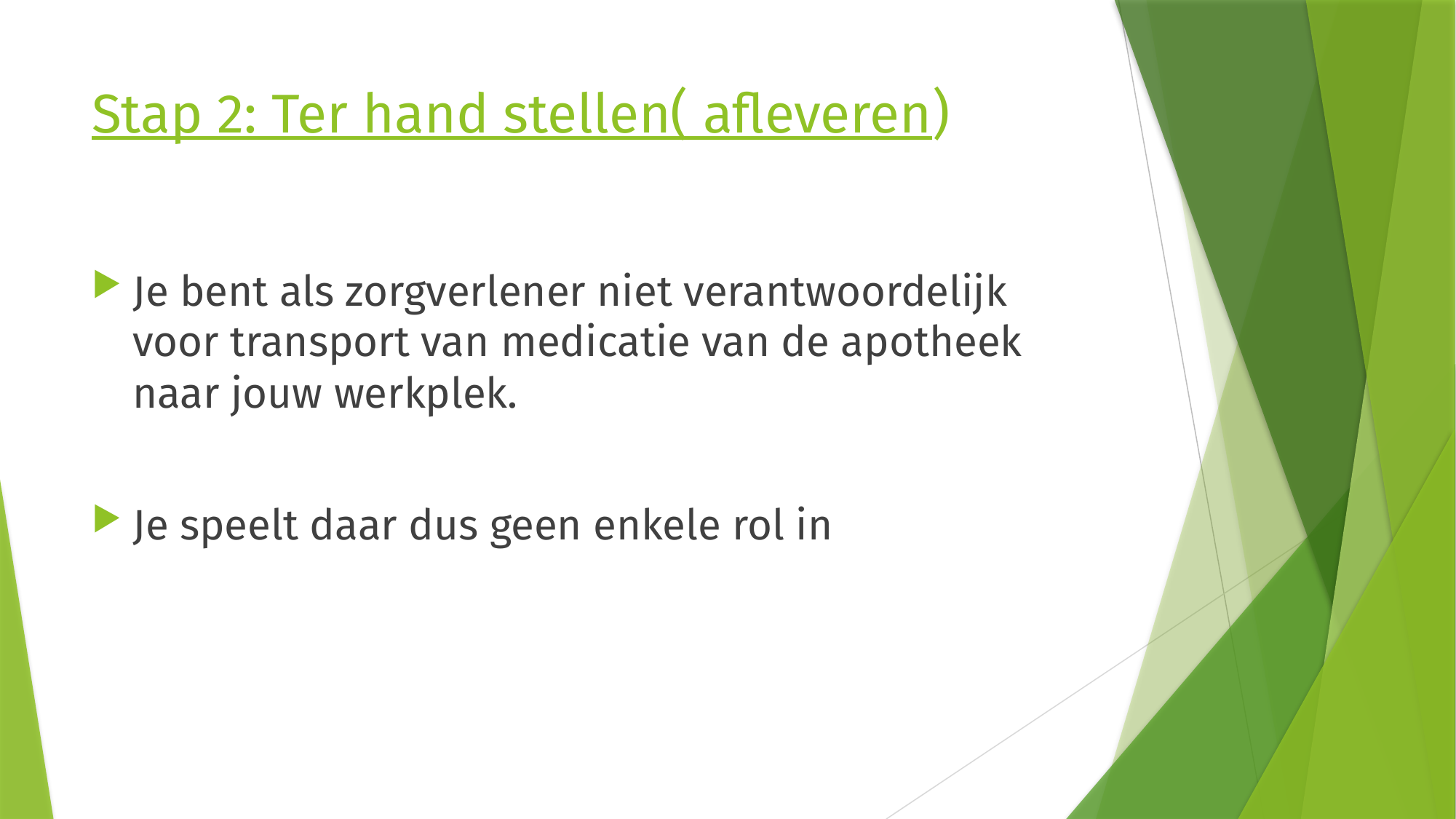

# Stap 2: Ter hand stellen( afleveren)
Je bent als zorgverlener niet verantwoordelijk voor transport van medicatie van de apotheek naar jouw werkplek.

Je speelt daar dus geen enkele rol in